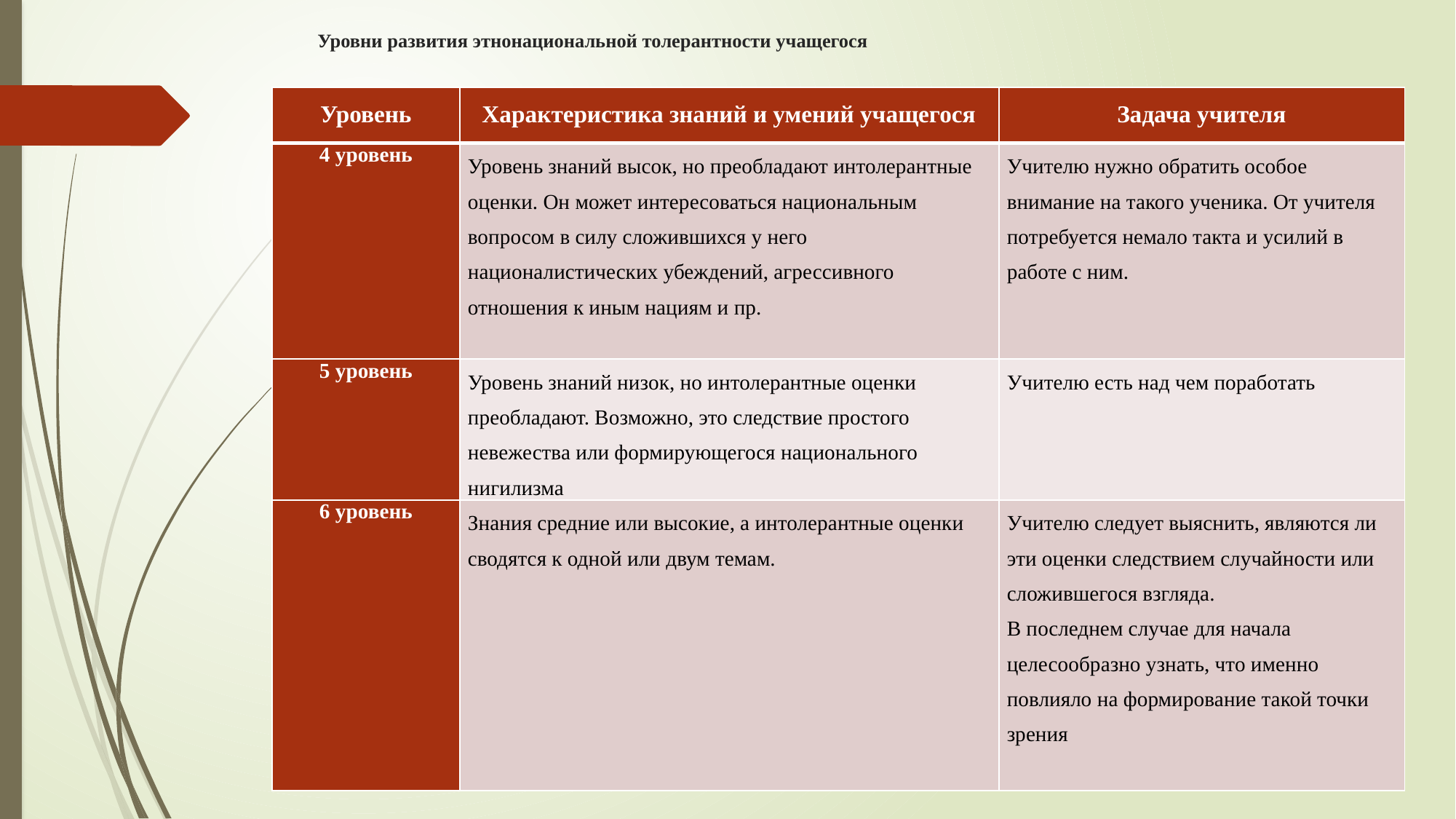

# Уровни развития этнонациональной толерантности учащегося
| Уровень | Характеристика знаний и умений учащегося | Задача учителя |
| --- | --- | --- |
| 4 уровень | Уровень знаний высок, но преобладают интолерантные оценки. Он может интересоваться национальным вопросом в силу сложившихся у него националистических убеждений, агрессивного отношения к иным нациям и пр. | Учителю нужно обратить особое внимание на такого ученика. От учителя потребуется немало такта и усилий в работе с ним. |
| 5 уровень | Уровень знаний низок, но интолерантные оценки преобладают. Возможно, это следствие простого невежества или формирующегося национального нигилизма | Учителю есть над чем поработать |
| 6 уровень | Знания средние или высокие, а интолерантные оценки сводятся к одной или двум темам. | Учителю следует выяснить, являются ли эти оценки следствием случайности или сложившегося взгляда. В последнем случае для начала целесообразно узнать, что именно повлияло на формирование такой точки зрения |